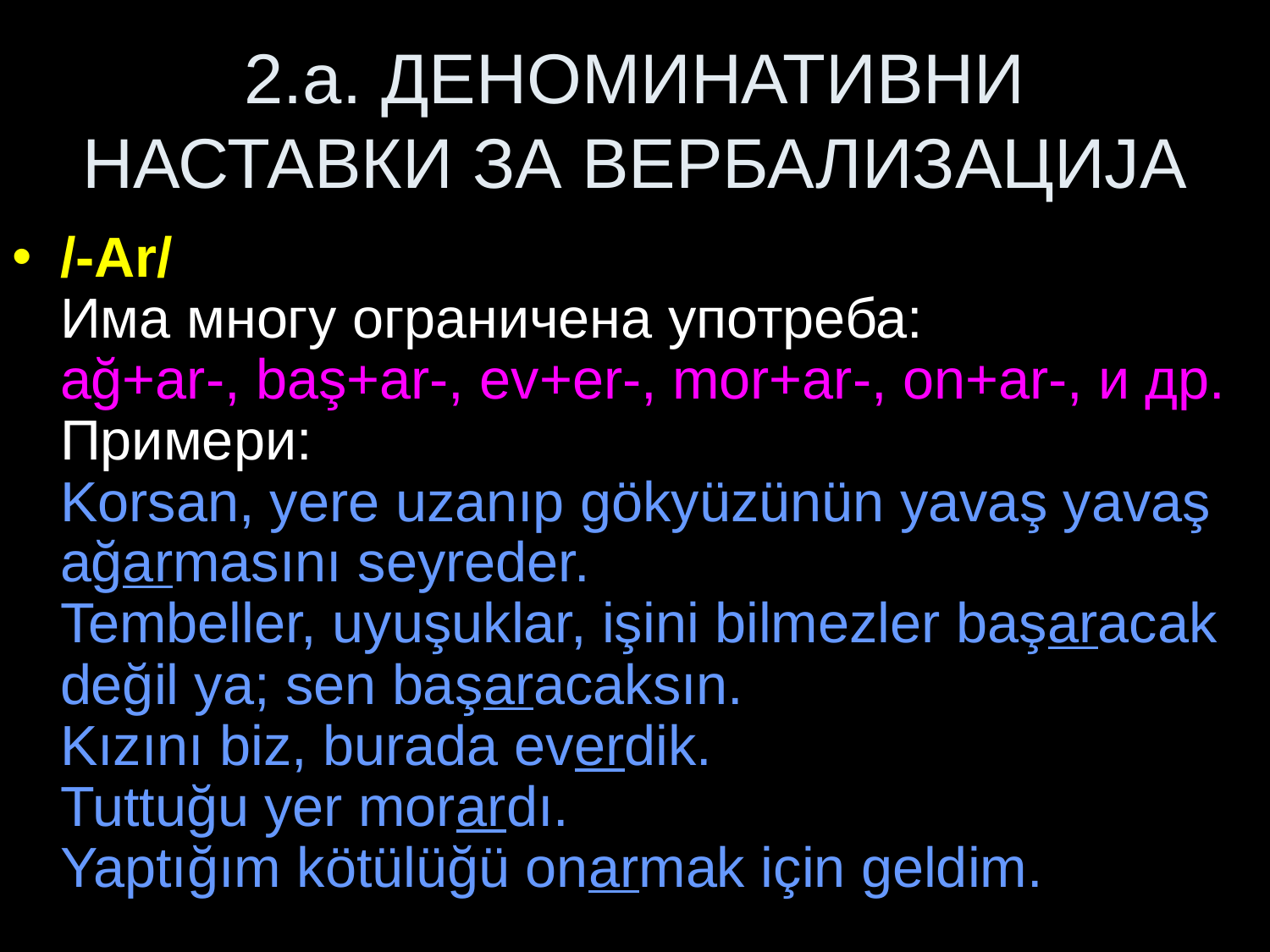

# 2.a. ДЕНОМИНАТИВНИ НАСТАВКИ ЗА ВЕРБАЛИЗАЦИЈА
/-Ar/
Има многу ограничена употреба:
ağ+ar-, baş+ar-, ev+er-, mor+ar-, on+ar-, и др.
Примери:
Korsan, yere uzanıp gökyüzünün yavaş yavaş ağarmasını seyreder.
Tembeller, uyuşuklar, işini bilmezler başaracak değil ya; sen başaracaksın.
Kızını biz, burada everdik.
Tuttuğu yer morardı.
Yaptığım kötülüğü onarmak için geldim.